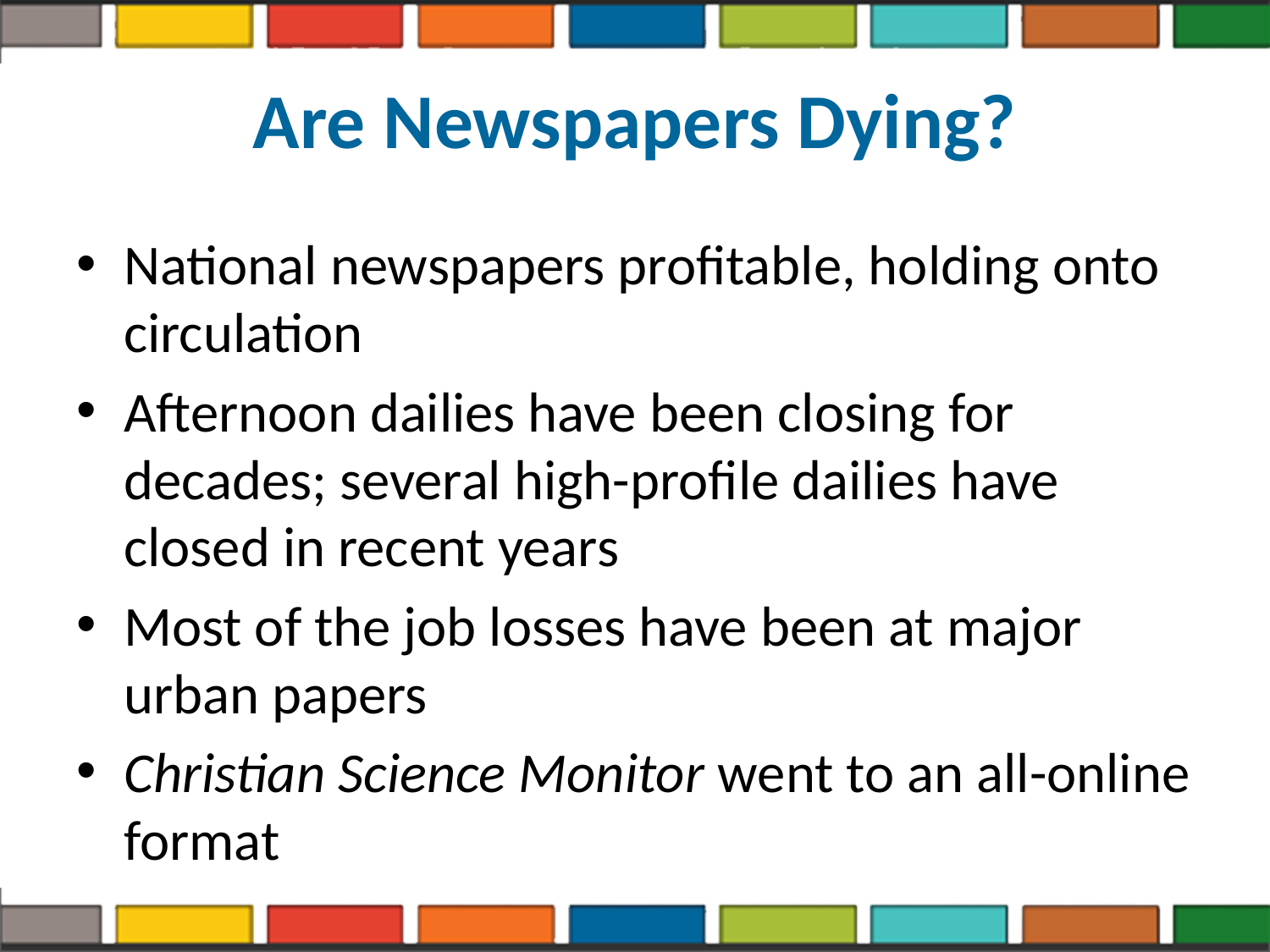

# Are Newspapers Dying?
National newspapers profitable, holding onto circulation
Afternoon dailies have been closing for decades; several high-profile dailies have closed in recent years
Most of the job losses have been at major urban papers
Christian Science Monitor went to an all-online format